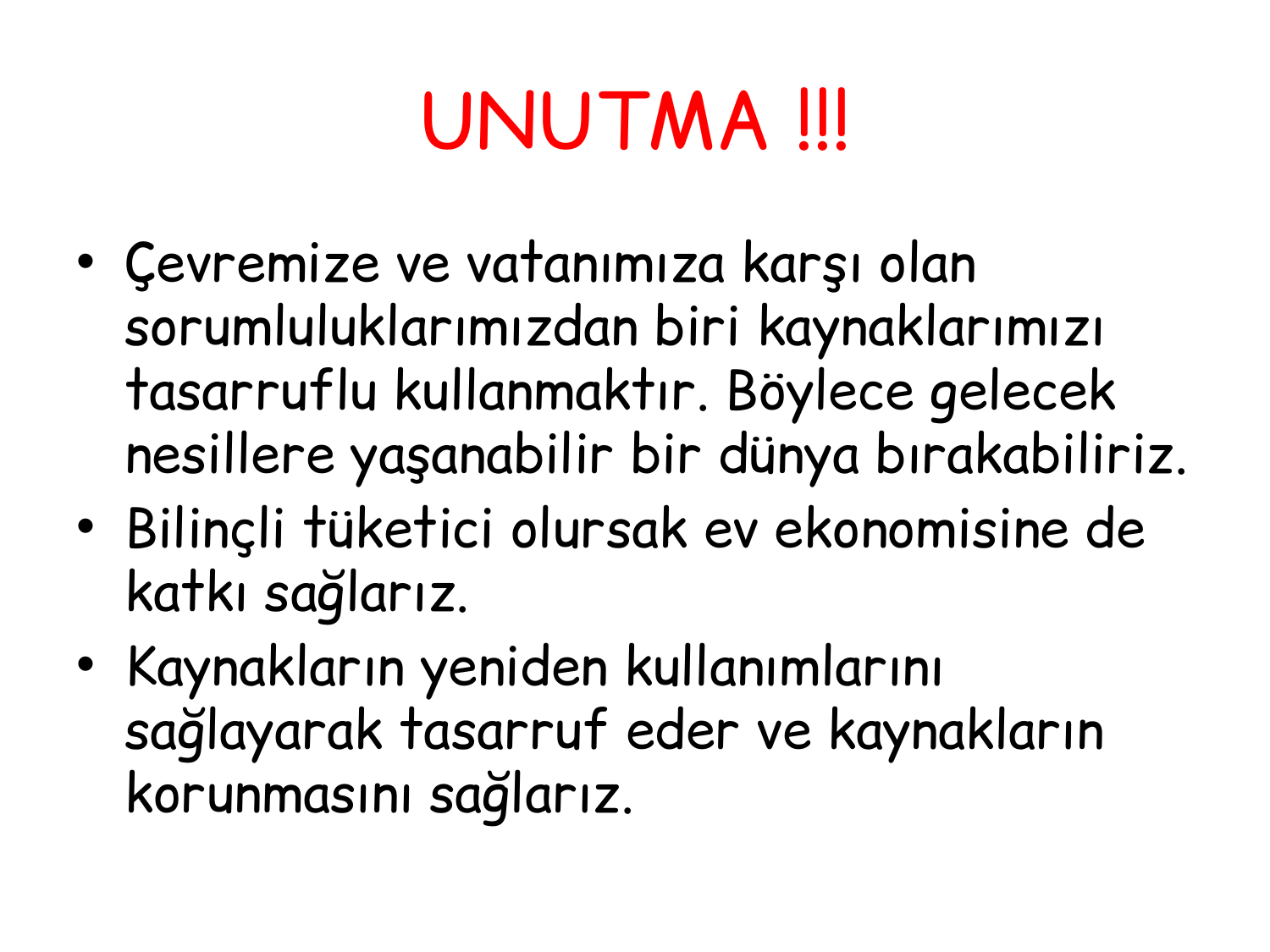

# UNUTMA !!!
Çevremize ve vatanımıza karşı olan sorumluluklarımızdan biri kaynaklarımızı tasarruflu kullanmaktır. Böylece gelecek nesillere yaşanabilir bir dünya bırakabiliriz.
Bilinçli tüketici olursak ev ekonomisine de katkı sağlarız.
Kaynakların yeniden kullanımlarını sağlayarak tasarruf eder ve kaynakların korunmasını sağlarız.